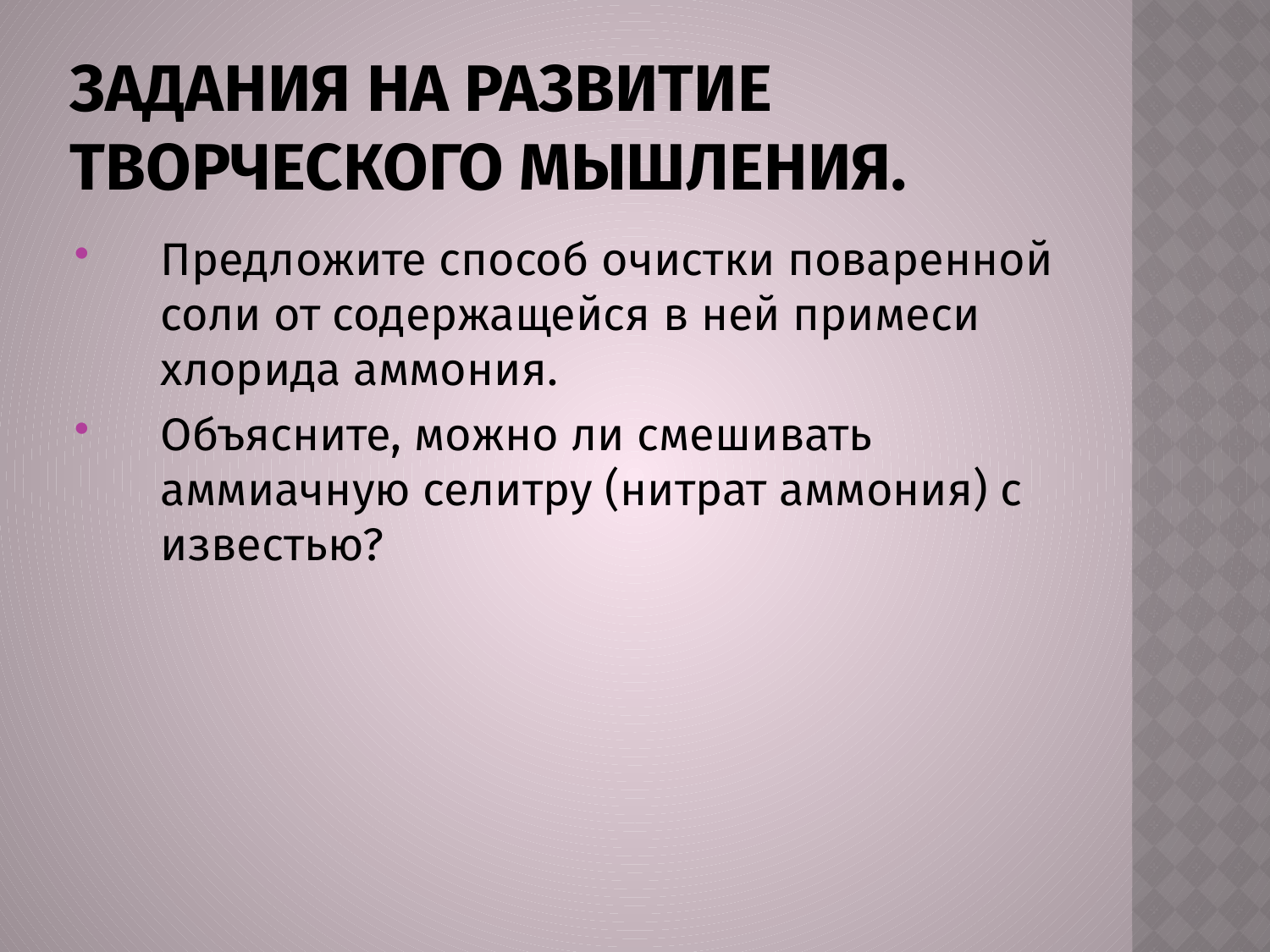

# Задания на развитие творческого мышления.
Предложите способ очистки поваренной соли от содержащейся в ней примеси хлорида аммония.
Объясните, можно ли смешивать аммиачную селитру (нитрат аммония) с известью?